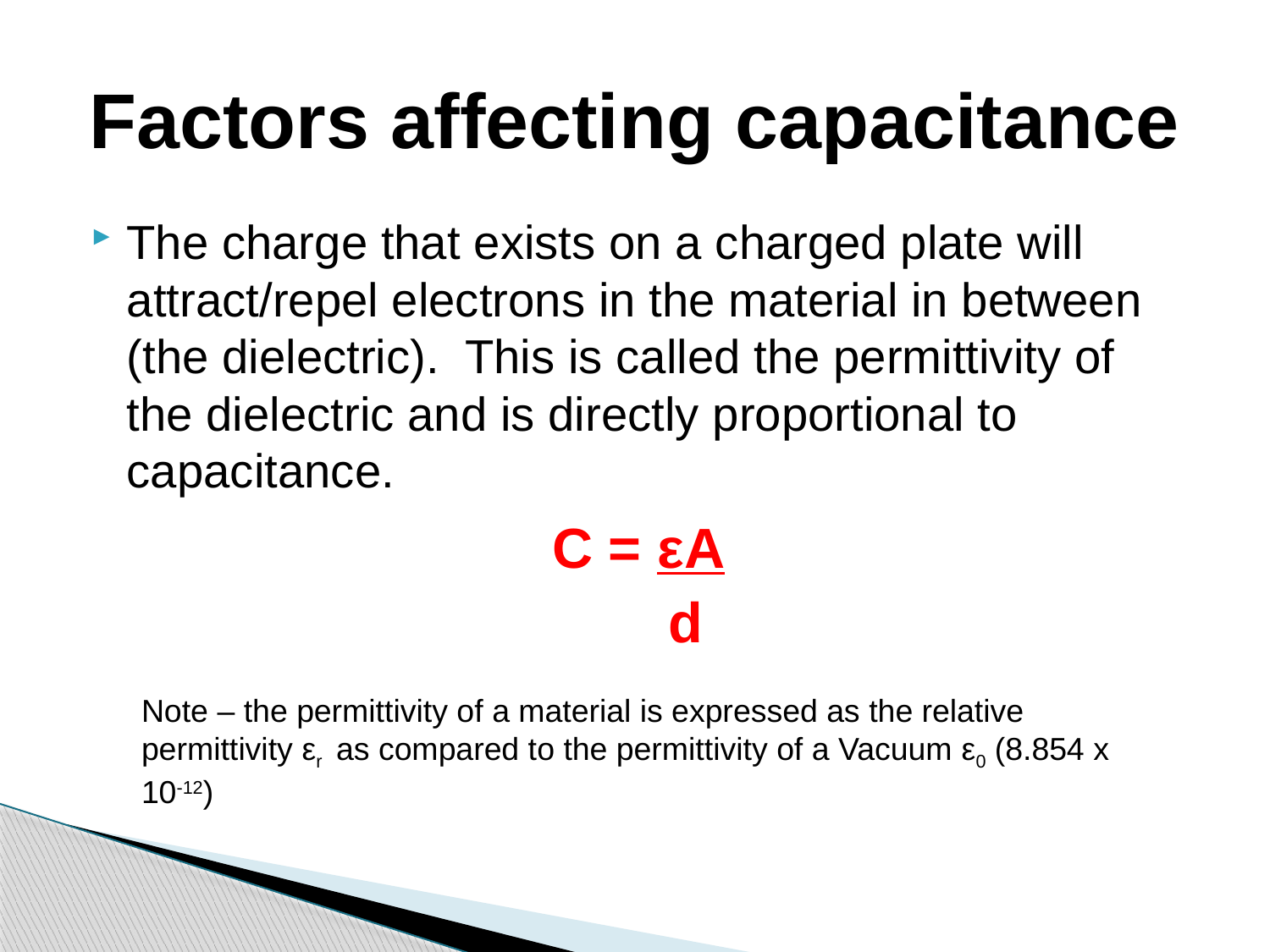

# Factors affecting capacitance
The charge that exists on a charged plate will attract/repel electrons in the material in between (the dielectric).  This is called the permittivity of the dielectric and is directly proportional to capacitance.
C = εA
      d
Note – the permittivity of a material is expressed as the relative permittivity εr  as compared to the permittivity of a Vacuum ε0 (8.854 x 10-12)